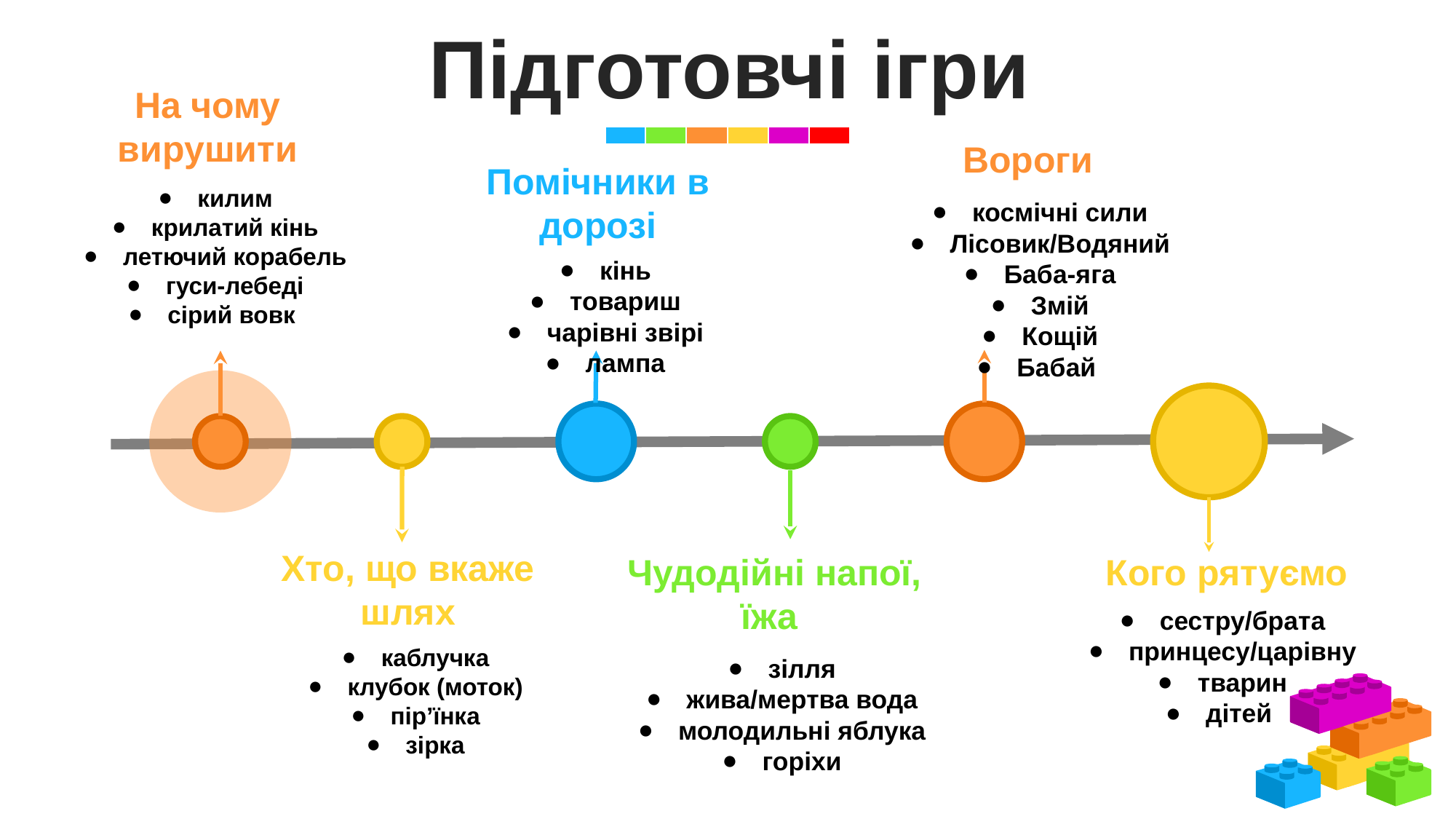

Підготовчі ігри
На чому вирушити
килим
крилатий кінь
летючий корабель
гуси-лебеді
сірий вовк
Вороги
космічні сили
Лісовик/Водяний
Баба-яга
Змій
Кощій
Бабай
Помічники в дорозі

кінь
товариш
чарівні звірі
лампа

Хто, що вкаже шлях
каблучка
клубок (моток)
пір’їнка
зірка
Чудодійні напої, їжа

зілля
жива/мертва вода
молодильні яблука
горіхи
Кого рятуємо
сестру/брата
принцесу/царівну
тварин
дітей